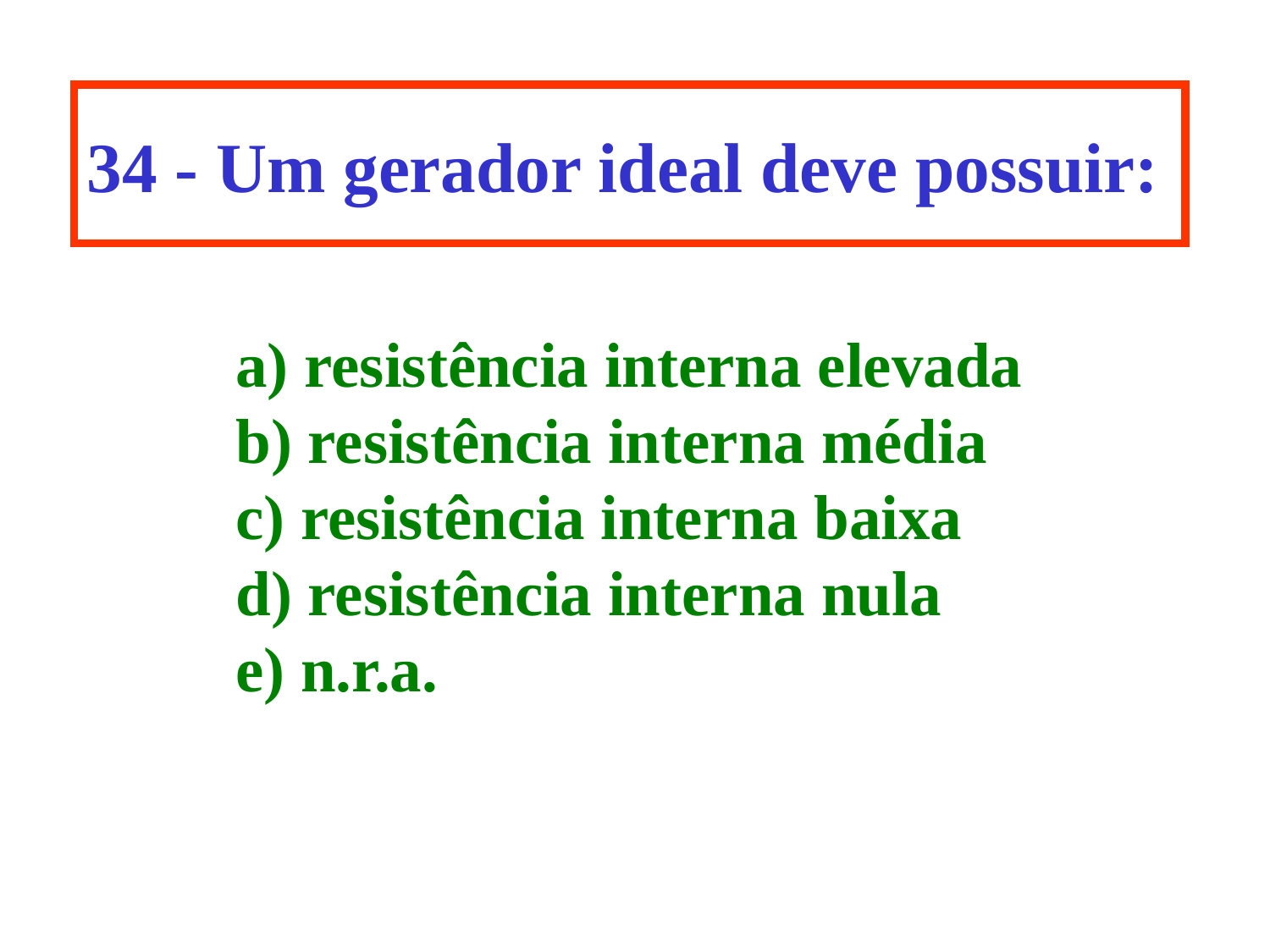

# 34 - Um gerador ideal deve possuir:
a) resistência interna elevada
b) resistência interna média
c) resistência interna baixa
d) resistência interna nula
e) n.r.a.